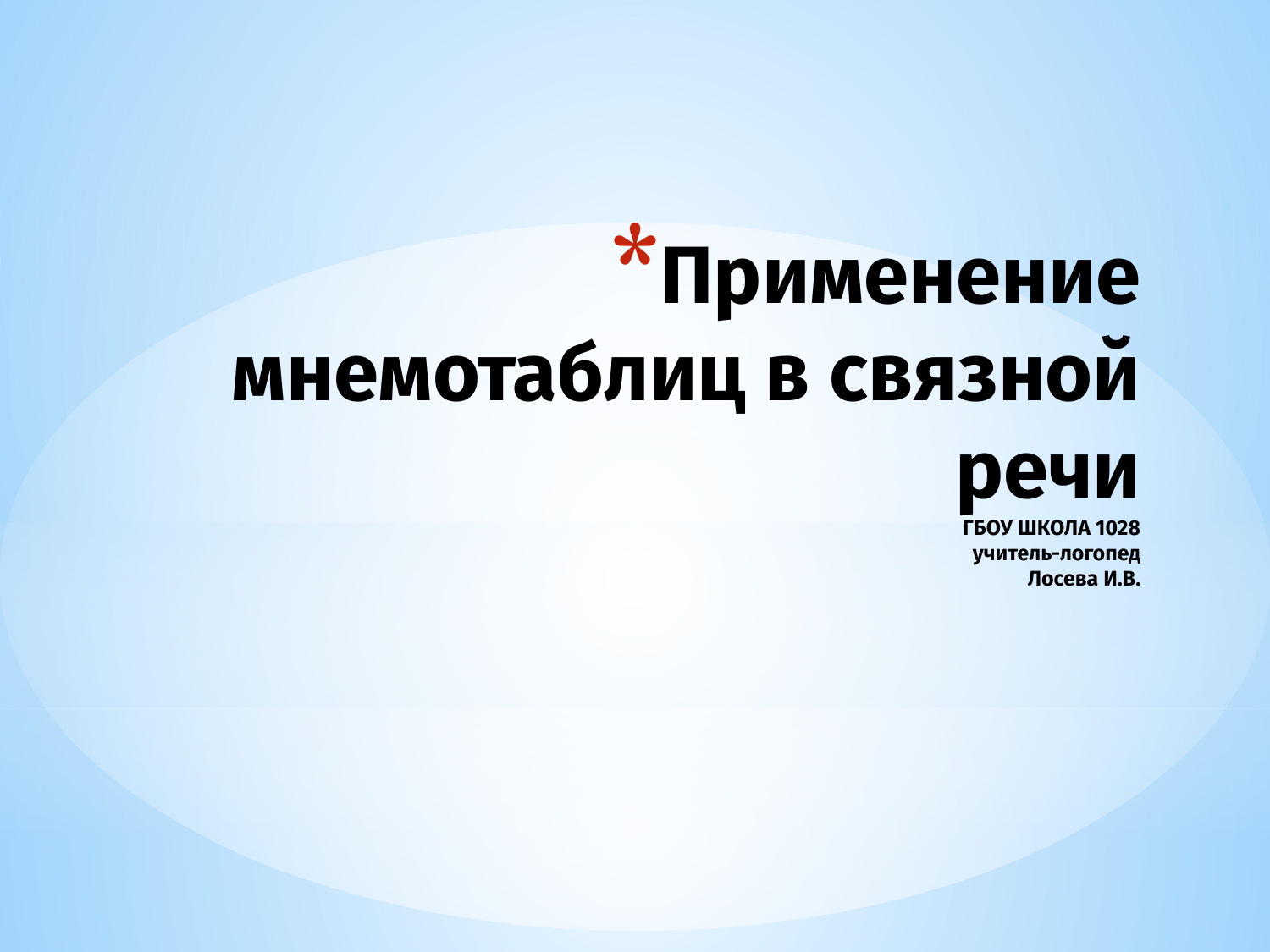

# Применение мнемотаблиц в связной речи ГБОУ ШКОЛА 1028 учитель-логопед Лосева И.В.